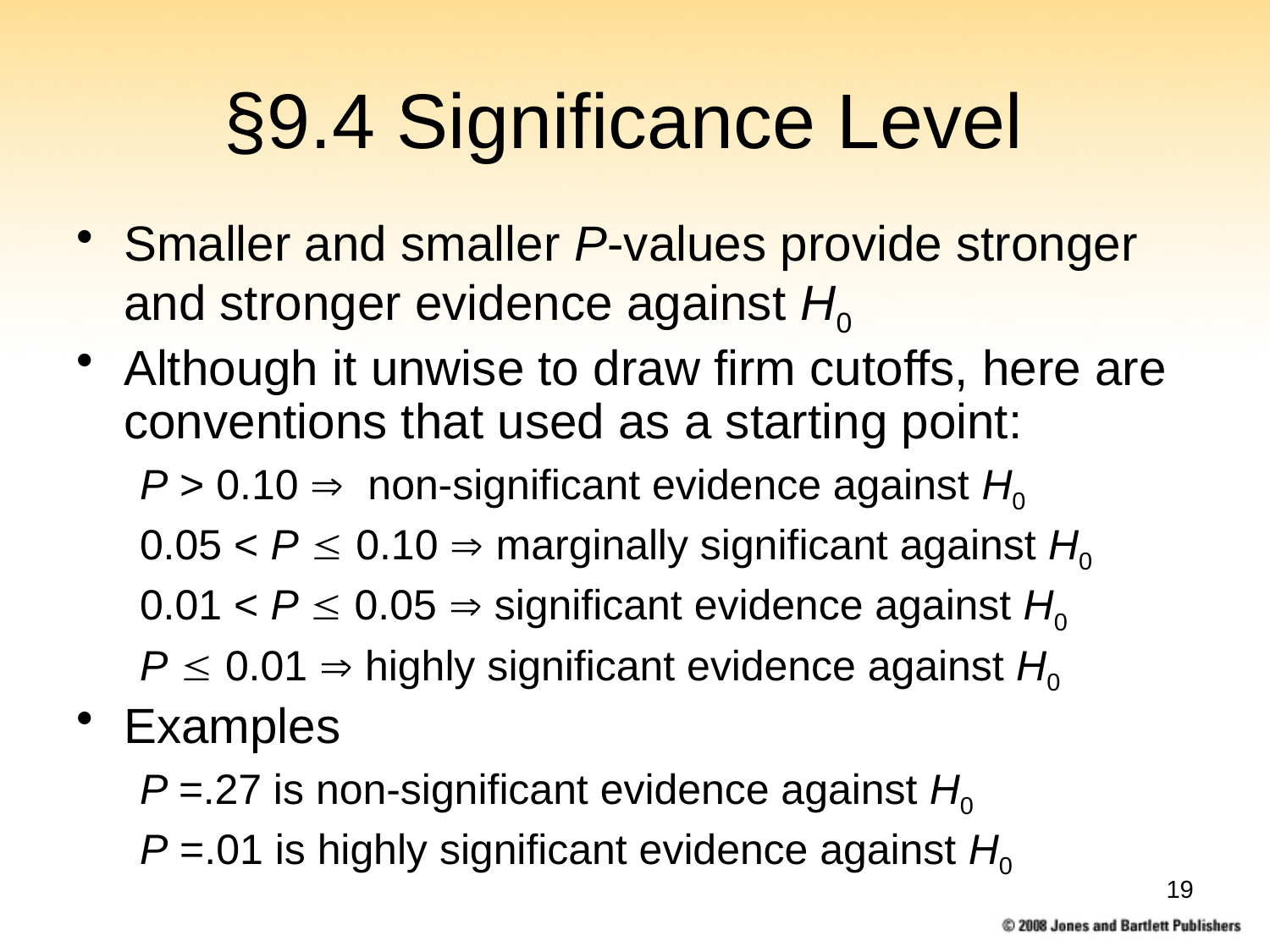

# §9.4 Significance Level
Smaller and smaller P-values provide stronger and stronger evidence against H0
Although it unwise to draw firm cutoffs, here are conventions that used as a starting point:
P > 0.10 ⇒  non-significant evidence against H0
0.05 < P ≤ 0.10 ⇒ marginally significant against H0
0.01 < P ≤ 0.05 ⇒ significant evidence against H0
P ≤ 0.01 ⇒ highly significant evidence against H0
Examples
P =.27 is non-significant evidence against H0
P =.01 is highly significant evidence against H0
19